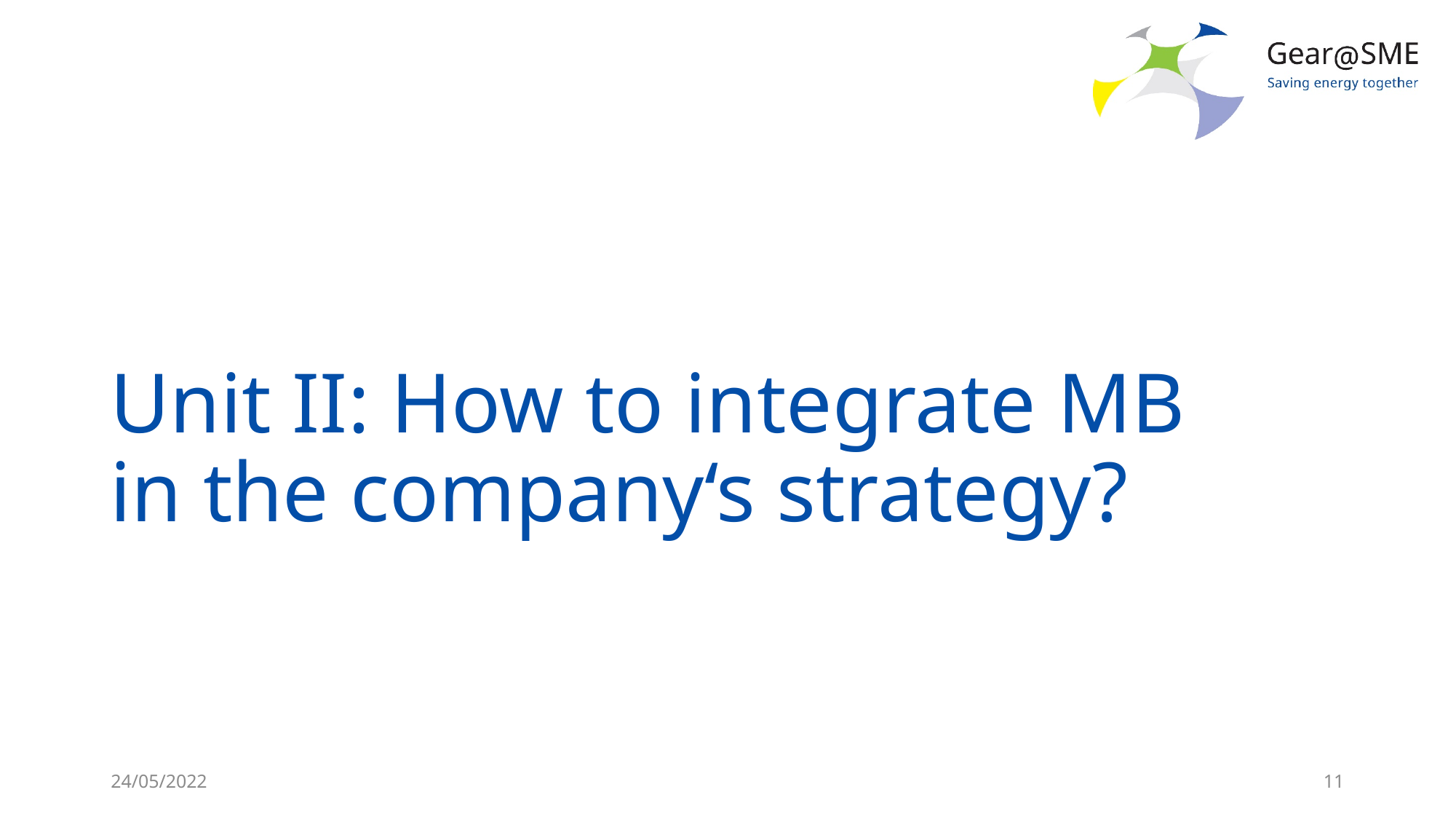

# Unit II: How to integrate MB in the company‘s strategy?

24/05/2022
11